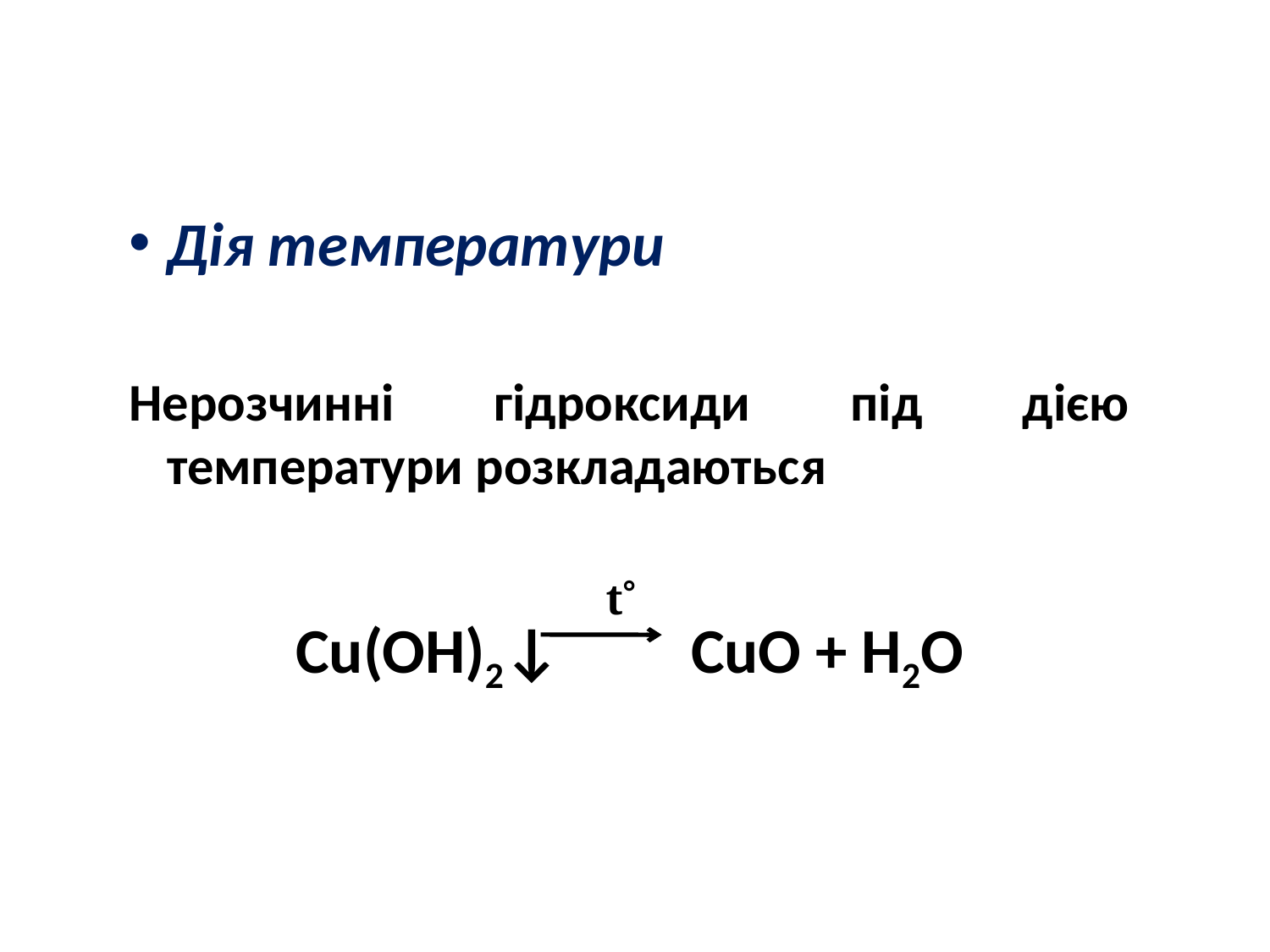

Дія температури

Нерозчинні гідроксиди під дією температури розкладаються

Cu(OH)2↓         CuO + H2O

 t˚